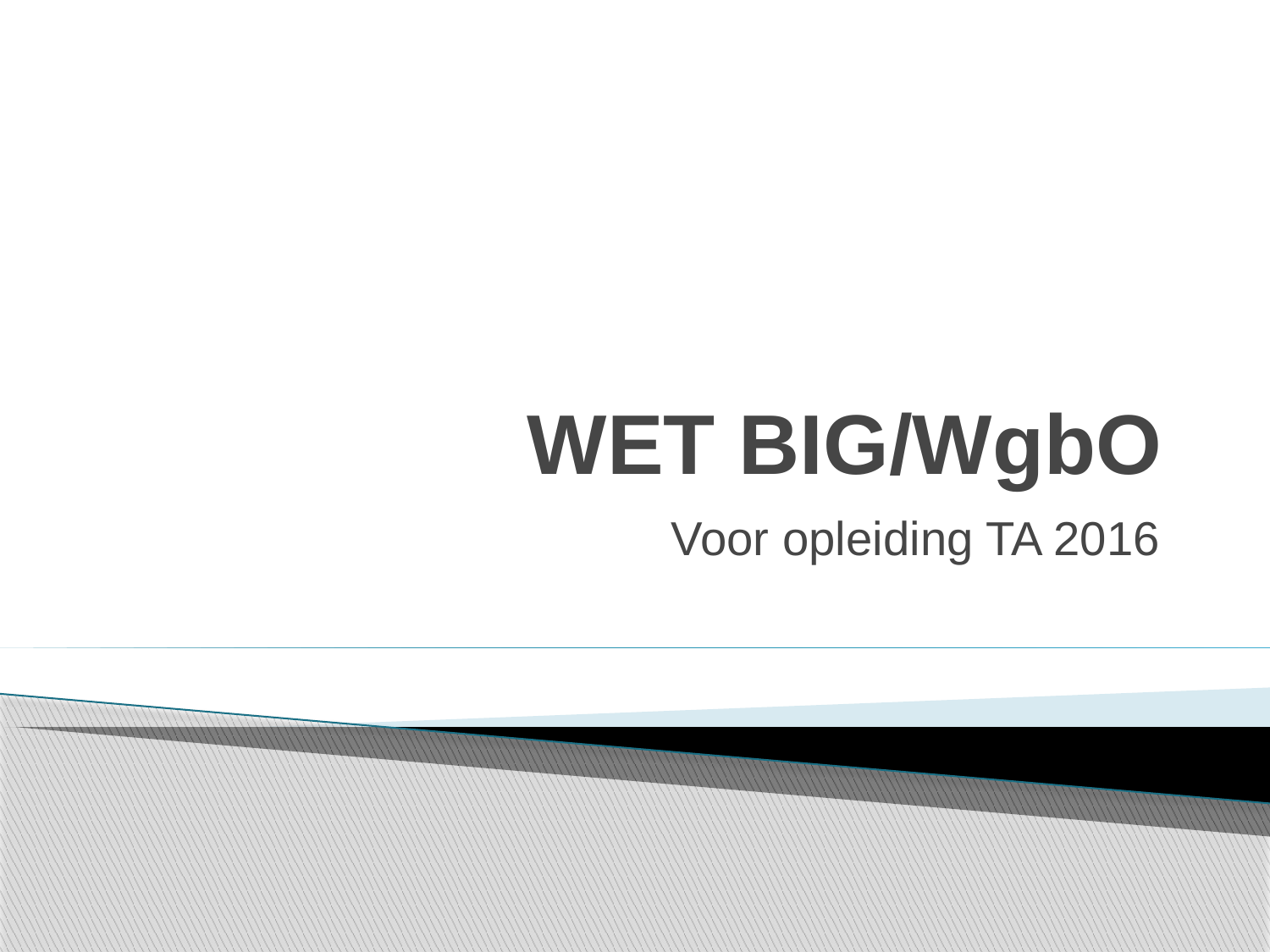

# WET BIG/WgbO
Voor opleiding TA 2016